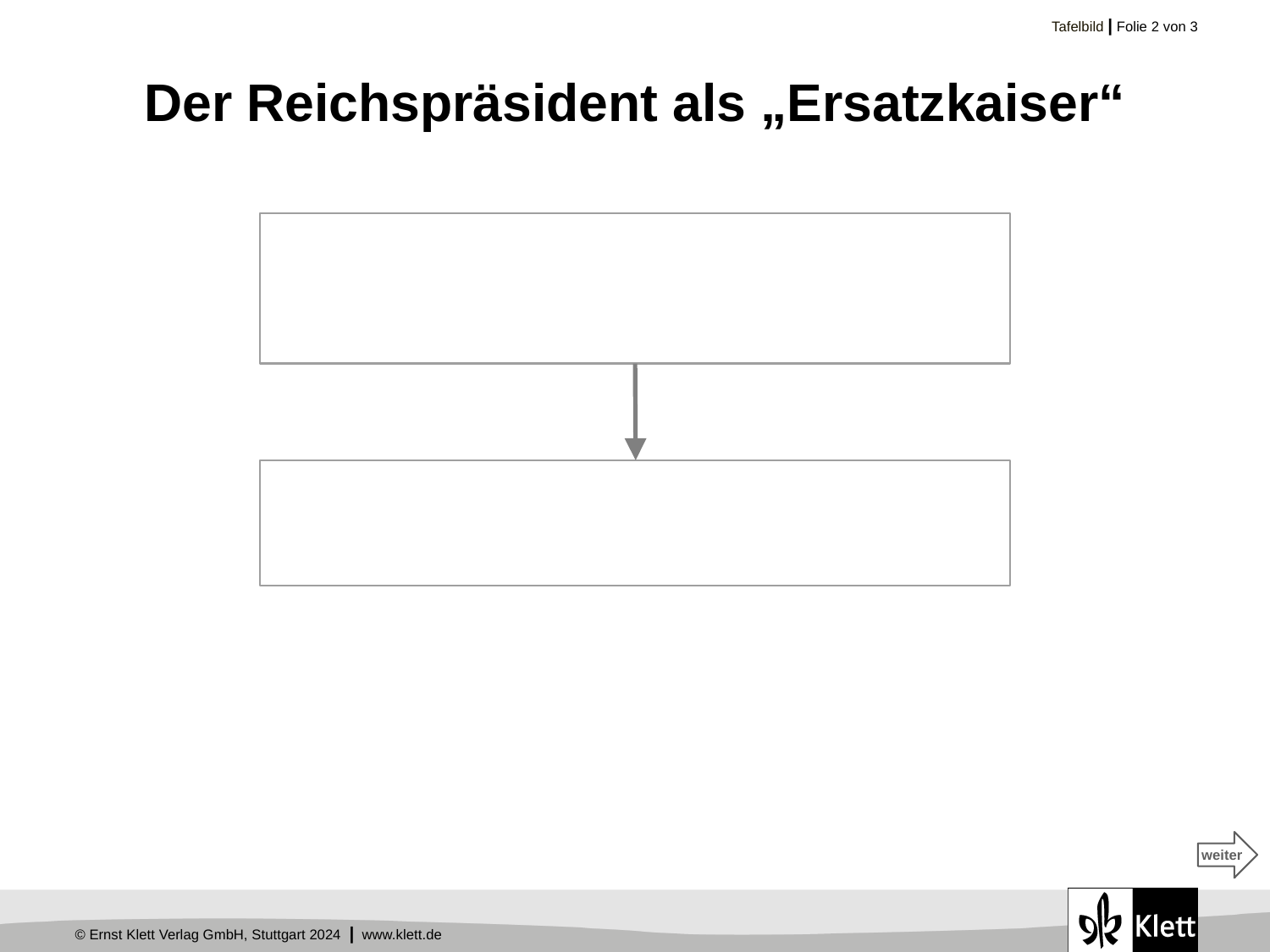

# Der Reichspräsident als „Ersatzkaiser“

weiter
weiter
weiter